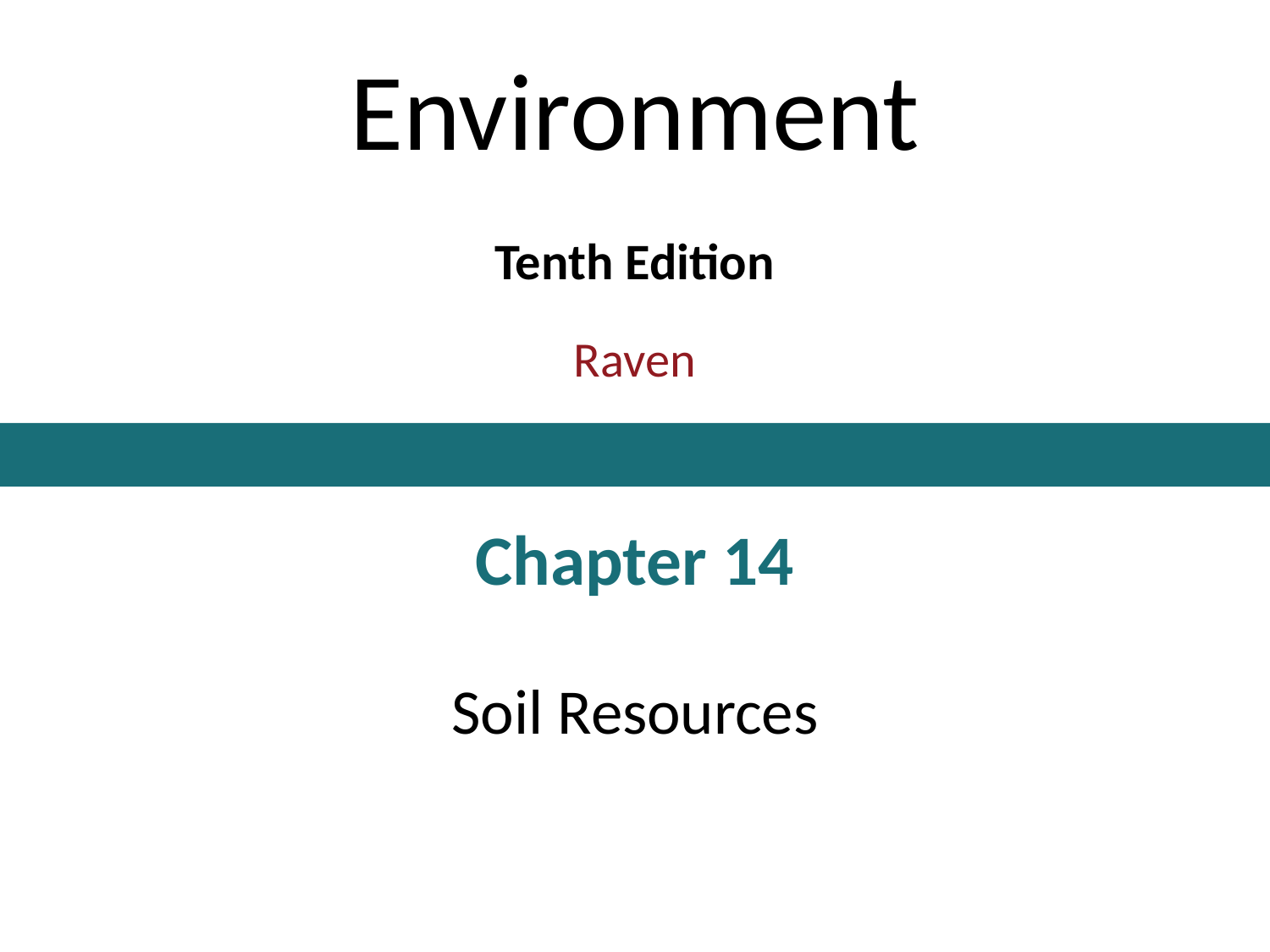

# Environment
Tenth Edition
Raven
Chapter 14
Soil Resources